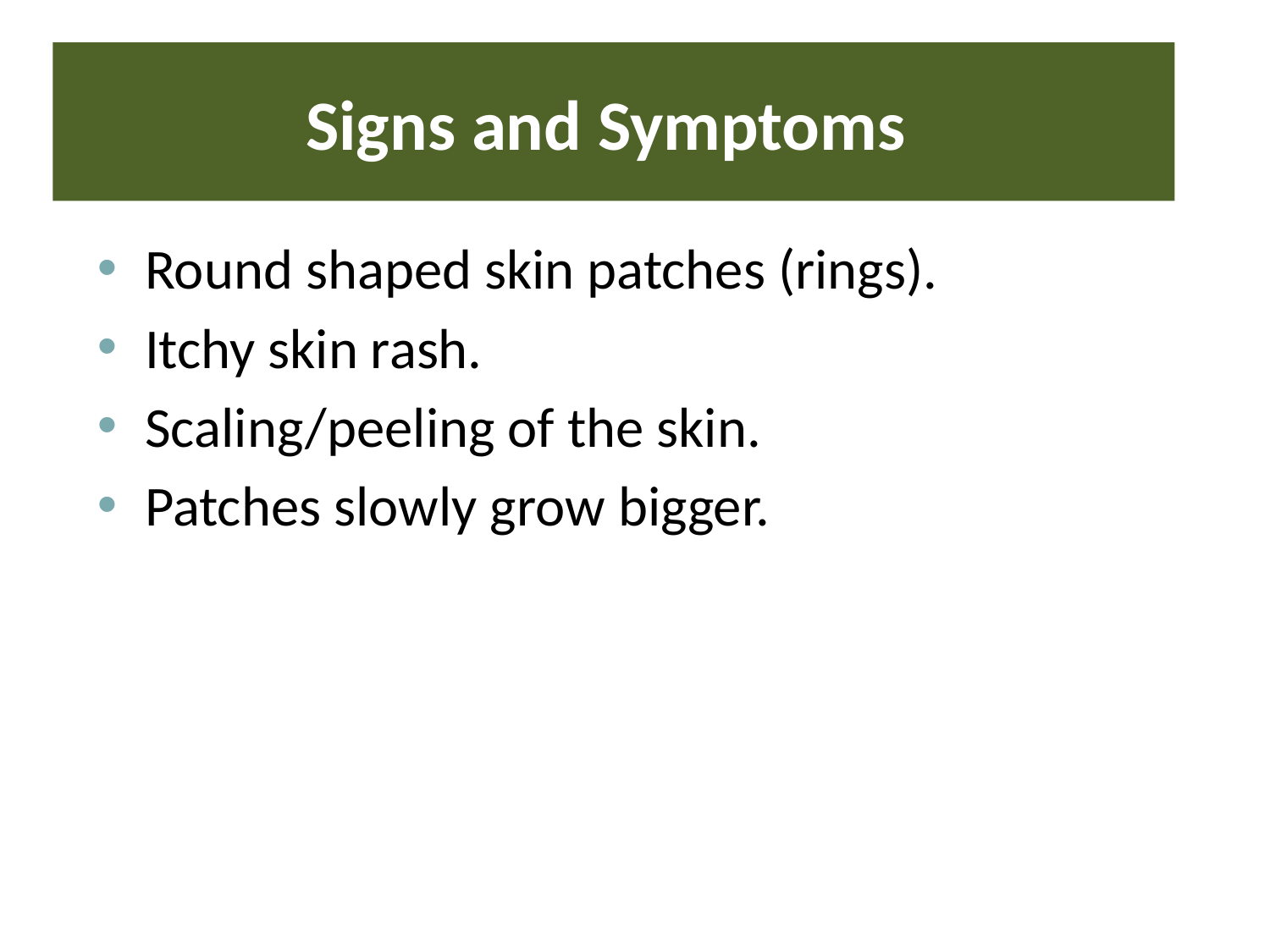

# Signs and Symptoms
Round shaped skin patches (rings).
Itchy skin rash.
Scaling/peeling of the skin.
Patches slowly grow bigger.